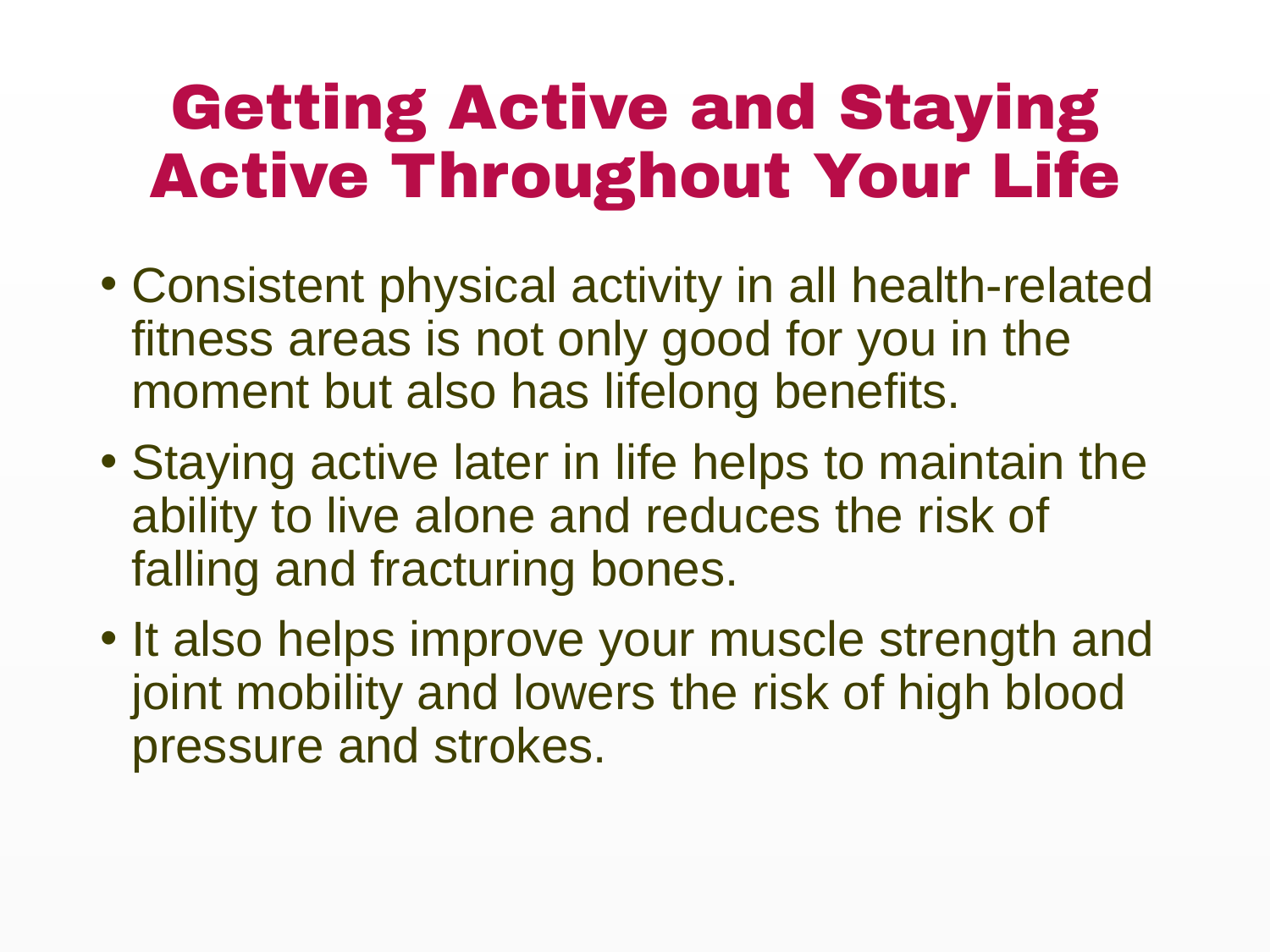

# Getting Active and Staying Active Throughout Your Life
Consistent physical activity in all health-related fitness areas is not only good for you in the moment but also has lifelong benefits.
Staying active later in life helps to maintain the ability to live alone and reduces the risk of falling and fracturing bones.
It also helps improve your muscle strength and joint mobility and lowers the risk of high blood pressure and strokes.